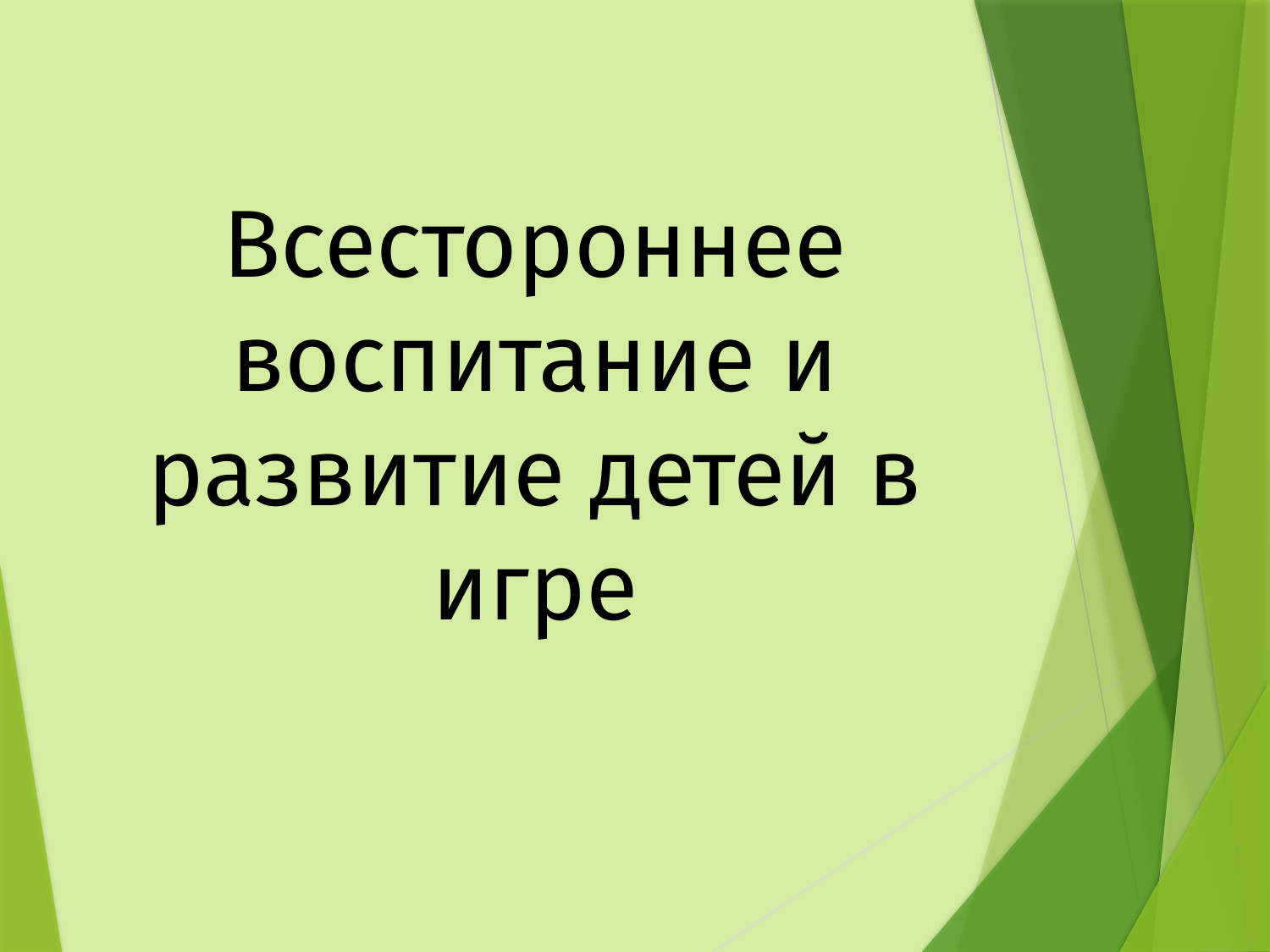

Всестороннее воспитание и развитие детей в игре